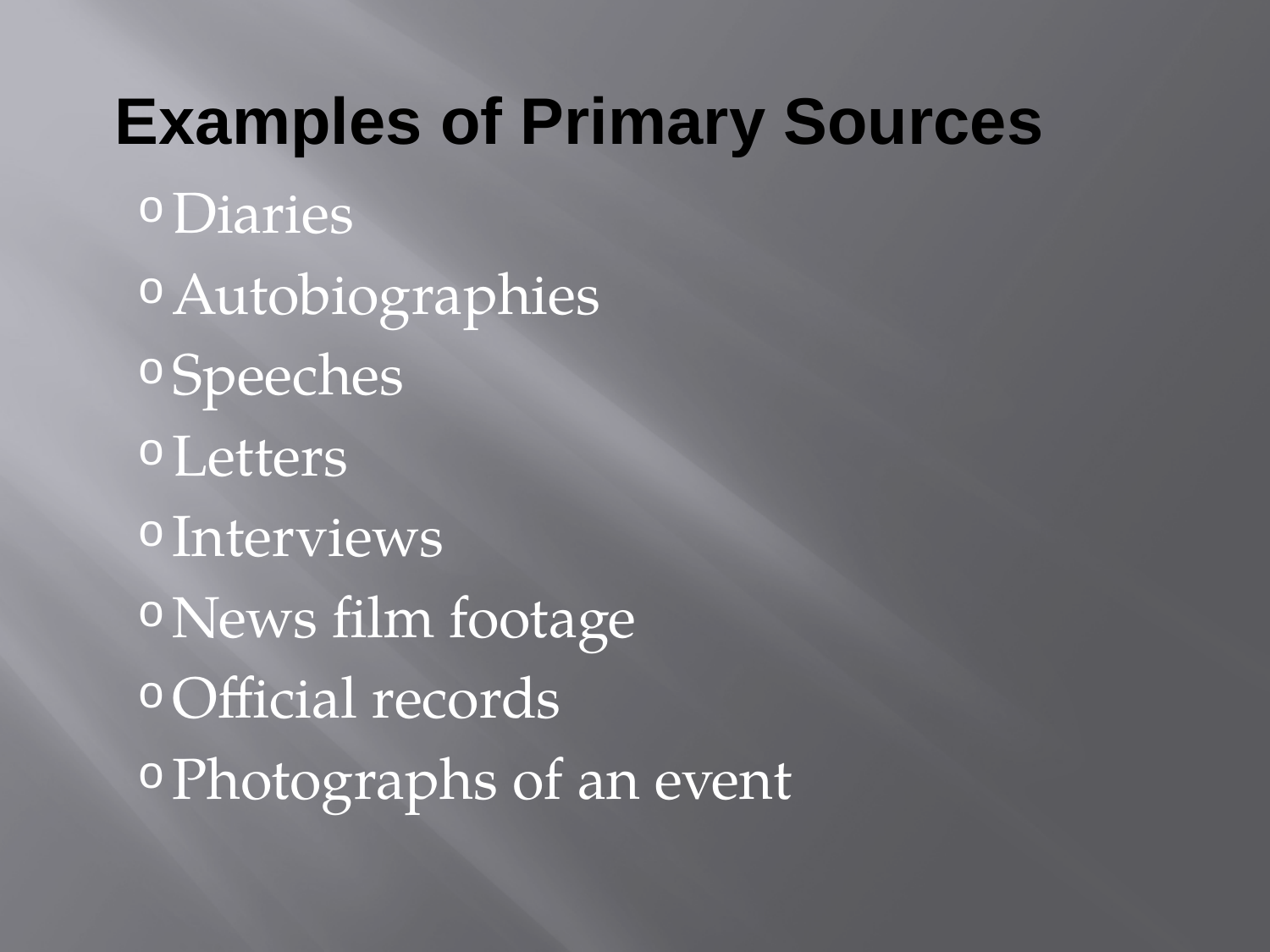

# Examples of Primary Sources
Diaries
Autobiographies
Speeches
Letters
Interviews
News film footage
Official records
Photographs of an event